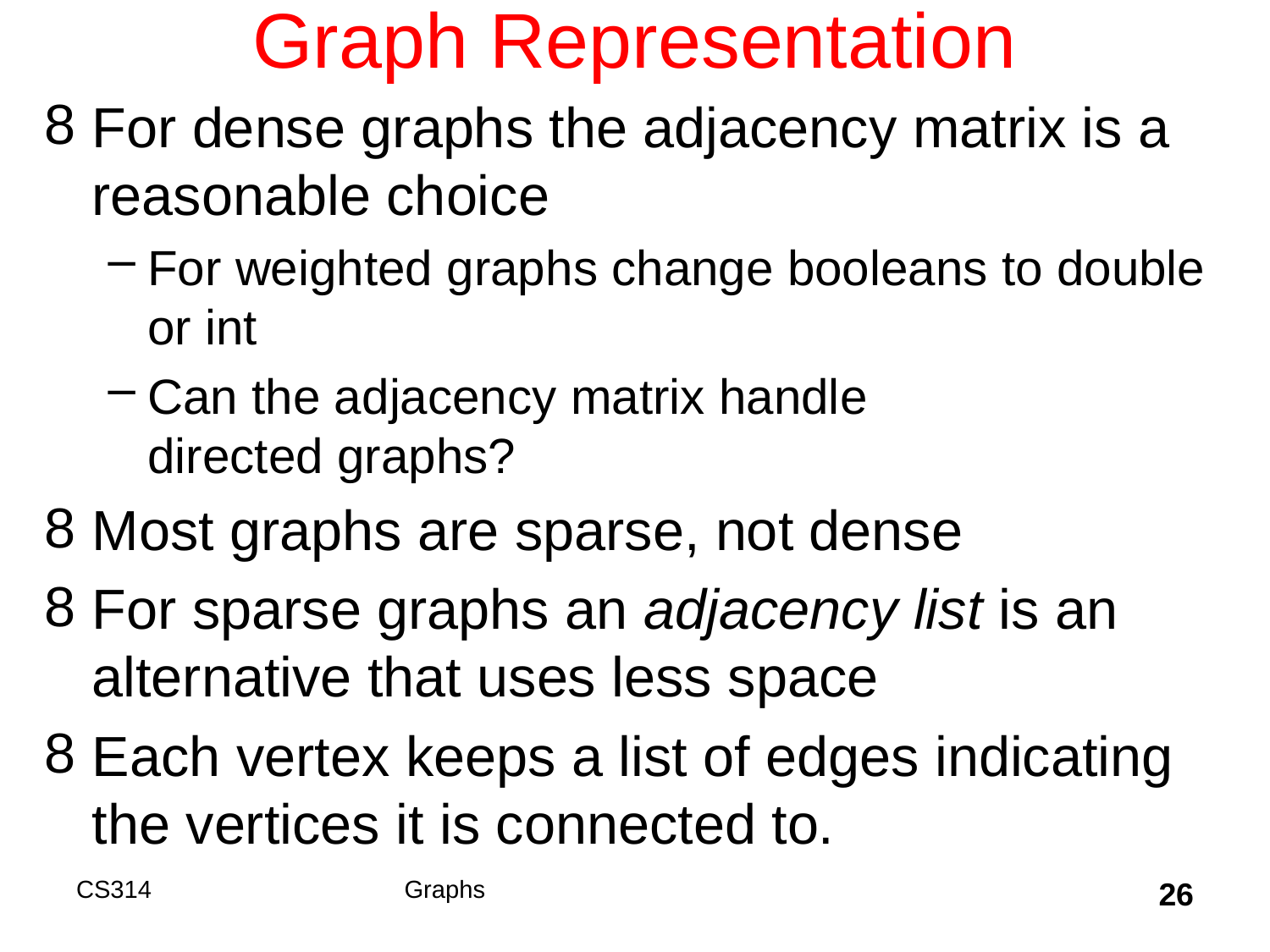

# Graph Representation
For dense graphs the adjacency matrix is a reasonable choice
For weighted graphs change booleans to double or int
Can the adjacency matrix handle
directed graphs?
Most graphs are sparse, not dense
For sparse graphs an adjacency list is an alternative that uses less space
Each vertex keeps a list of edges indicating the vertices it is connected to.

CS314
Graphs
26